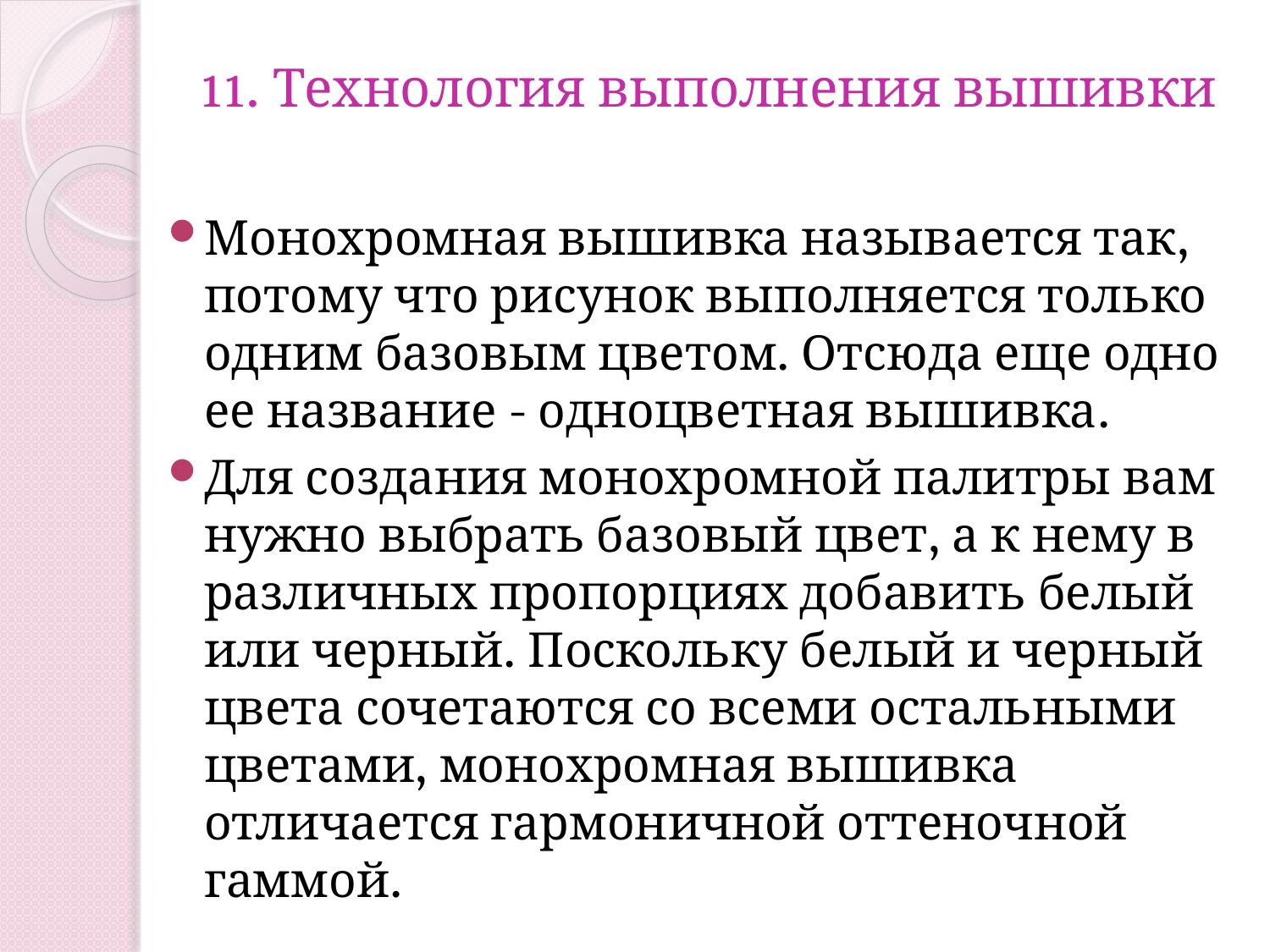

# 11. Технология выполнения вышивки
Монохромная вышивка называется так, потому что рисунок выполняется только одним базовым цветом. Отсюда еще одно ее название - одноцветная вышивка.
Для создания монохромной палитры вам нужно выбрать базовый цвет, а к нему в различных пропорциях добавить белый или черный. Поскольку белый и черный цвета сочетаются со всеми остальными цветами, монохромная вышивка отличается гармоничной оттеночной гаммой.